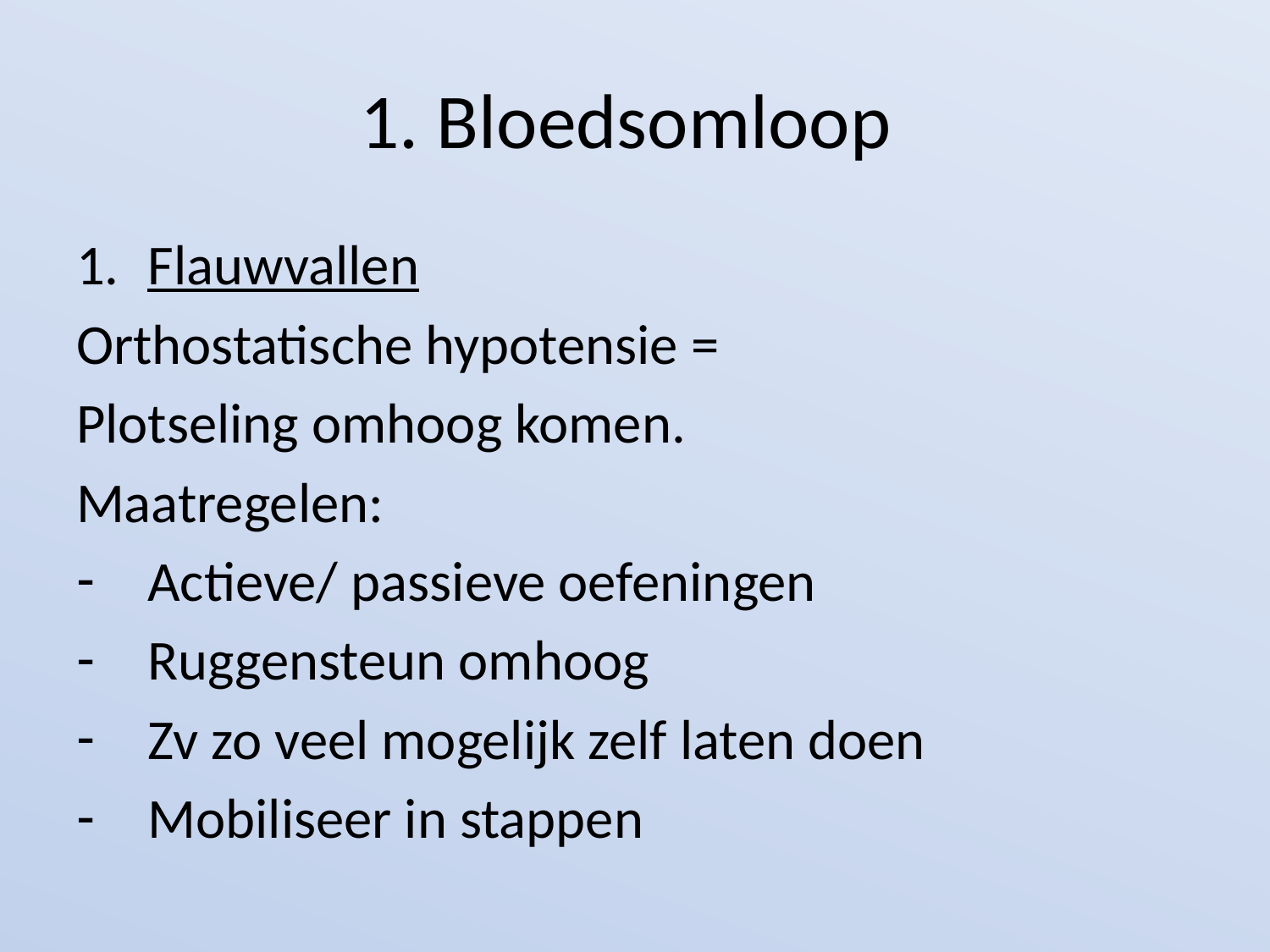

# 1. Bloedsomloop
Flauwvallen
Orthostatische hypotensie =
Plotseling omhoog komen.
Maatregelen:
Actieve/ passieve oefeningen
Ruggensteun omhoog
Zv zo veel mogelijk zelf laten doen
Mobiliseer in stappen